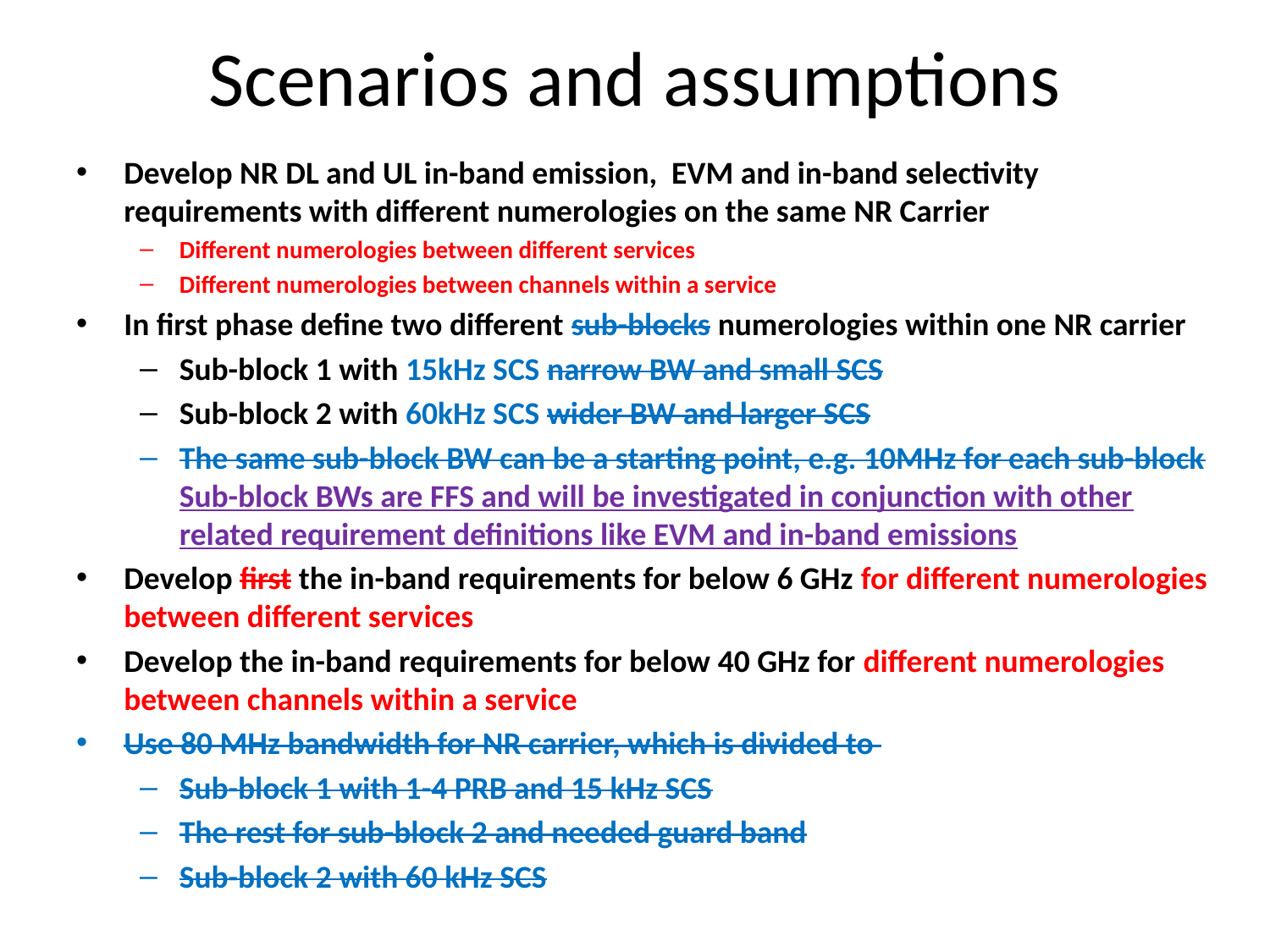

# Scenarios and assumptions
Develop NR DL and UL in-band emission,  EVM and in-band selectivity requirements with different numerologies on the same NR Carrier
Different numerologies between different services
Different numerologies between channels within a service
In first phase define two different sub-blocks numerologies within one NR carrier
Sub-block 1 with 15kHz SCS narrow BW and small SCS
Sub-block 2 with 60kHz SCS wider BW and larger SCS
The same sub-block BW can be a starting point, e.g. 10MHz for each sub-block Sub-block BWs are FFS and will be investigated in conjunction with other related requirement definitions like EVM and in-band emissions
Develop first the in-band requirements for below 6 GHz for different numerologies between different services
Develop the in-band requirements for below 40 GHz for different numerologies between channels within a service
Use 80 MHz bandwidth for NR carrier, which is divided to
Sub-block 1 with 1-4 PRB and 15 kHz SCS
The rest for sub-block 2 and needed guard band
Sub-block 2 with 60 kHz SCS